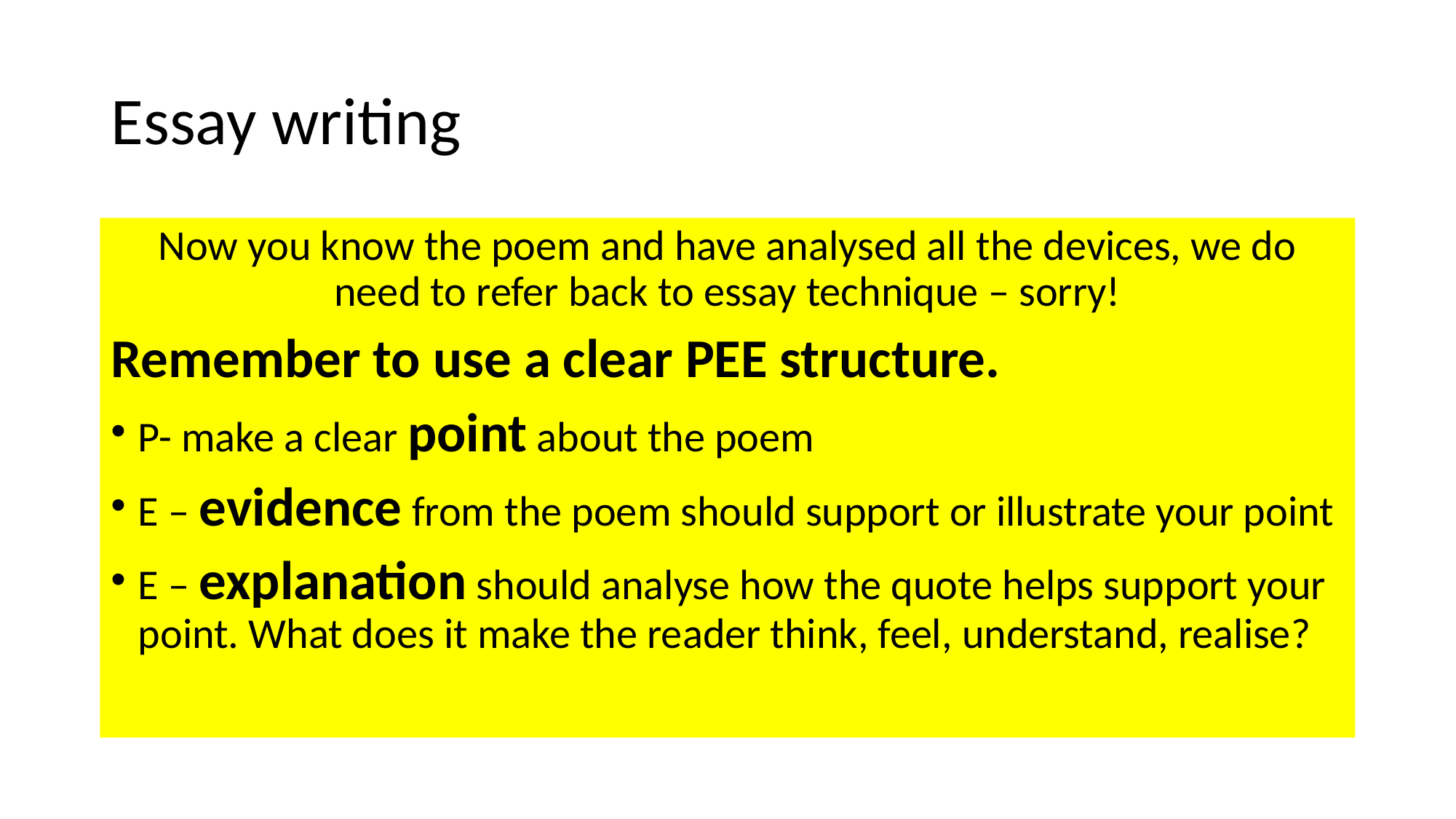

# Essay writing
Now you know the poem and have analysed all the devices, we do need to refer back to essay technique – sorry!
Remember to use a clear PEE structure.
P- make a clear point about the poem
E – evidence from the poem should support or illustrate your point
E – explanation should analyse how the quote helps support your point. What does it make the reader think, feel, understand, realise?